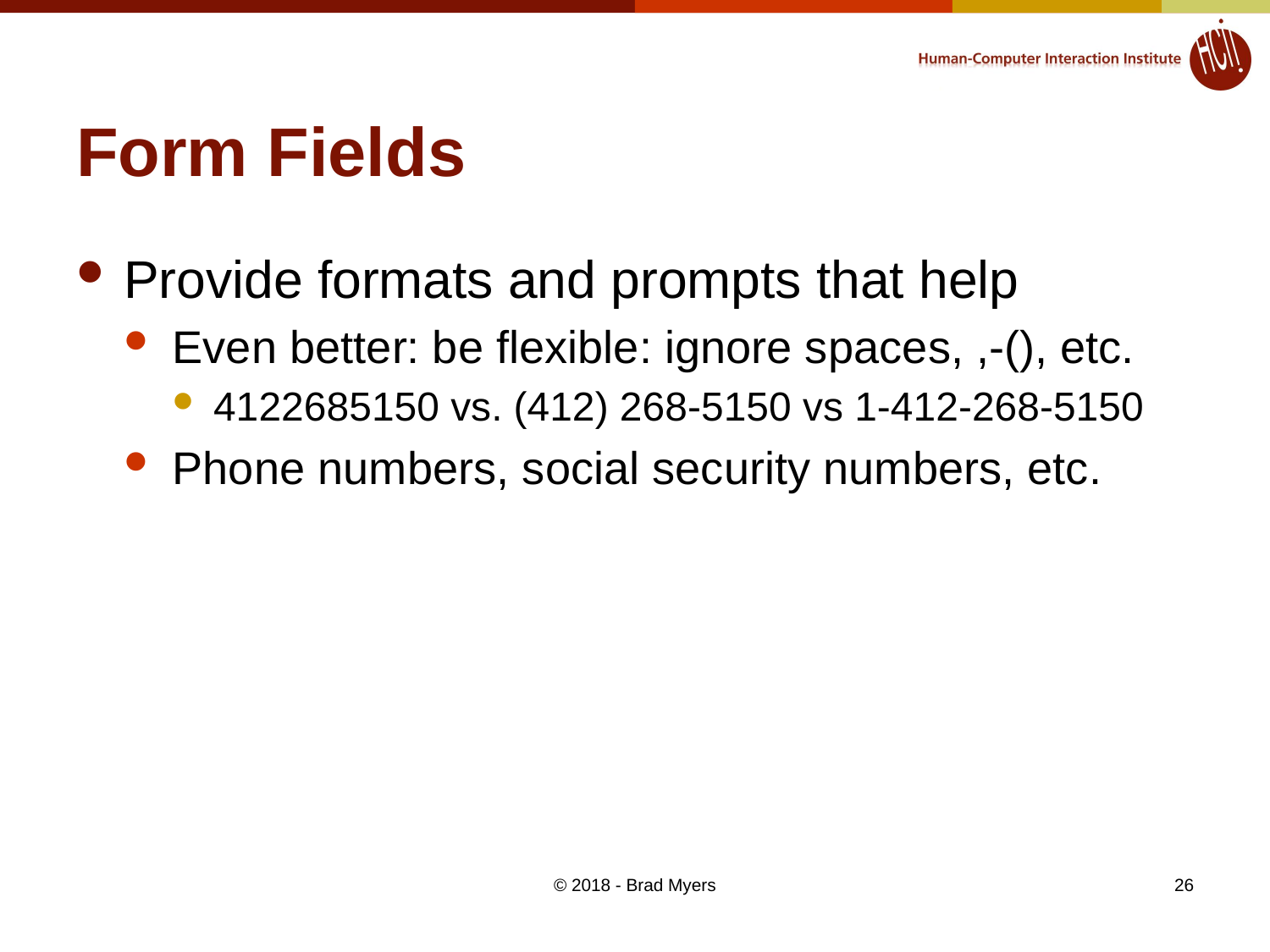

# Form Fields
Provide formats and prompts that help
Even better: be flexible: ignore spaces, ,-(), etc.
4122685150 vs. (412) 268-5150 vs 1-412-268-5150
Phone numbers, social security numbers, etc.
© 2018 - Brad Myers
26